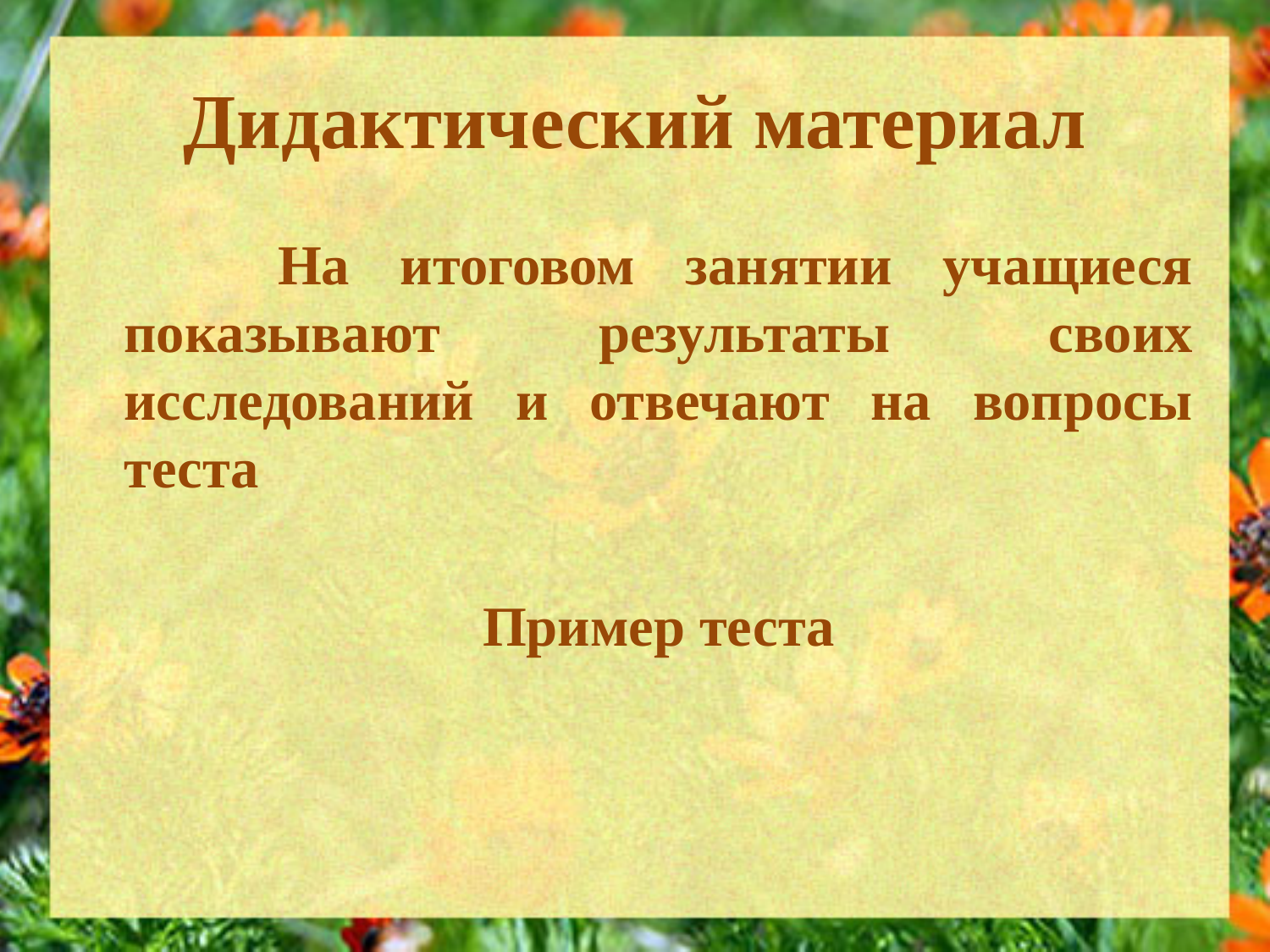

# Дидактический материал
    На итоговом занятии учащиеся показывают результаты своих исследований и отвечают на вопросы теста

                                Пример теста